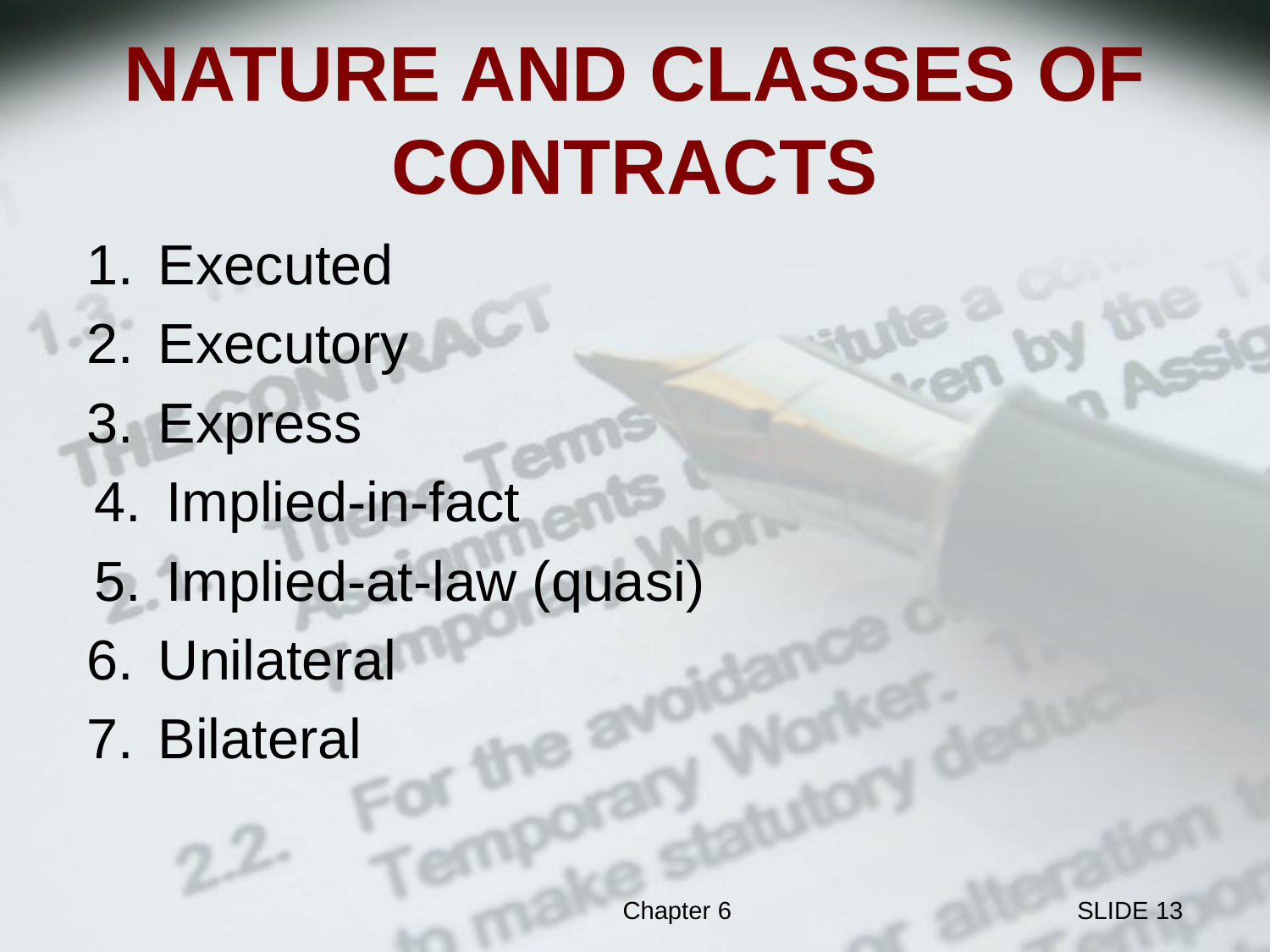

# NATURE AND CLASSES OF CONTRACTS
Executed
Executory
Express
Implied-in-fact
Implied-at-law (quasi)
Unilateral
Bilateral

Chapter 6
SLIDE 13